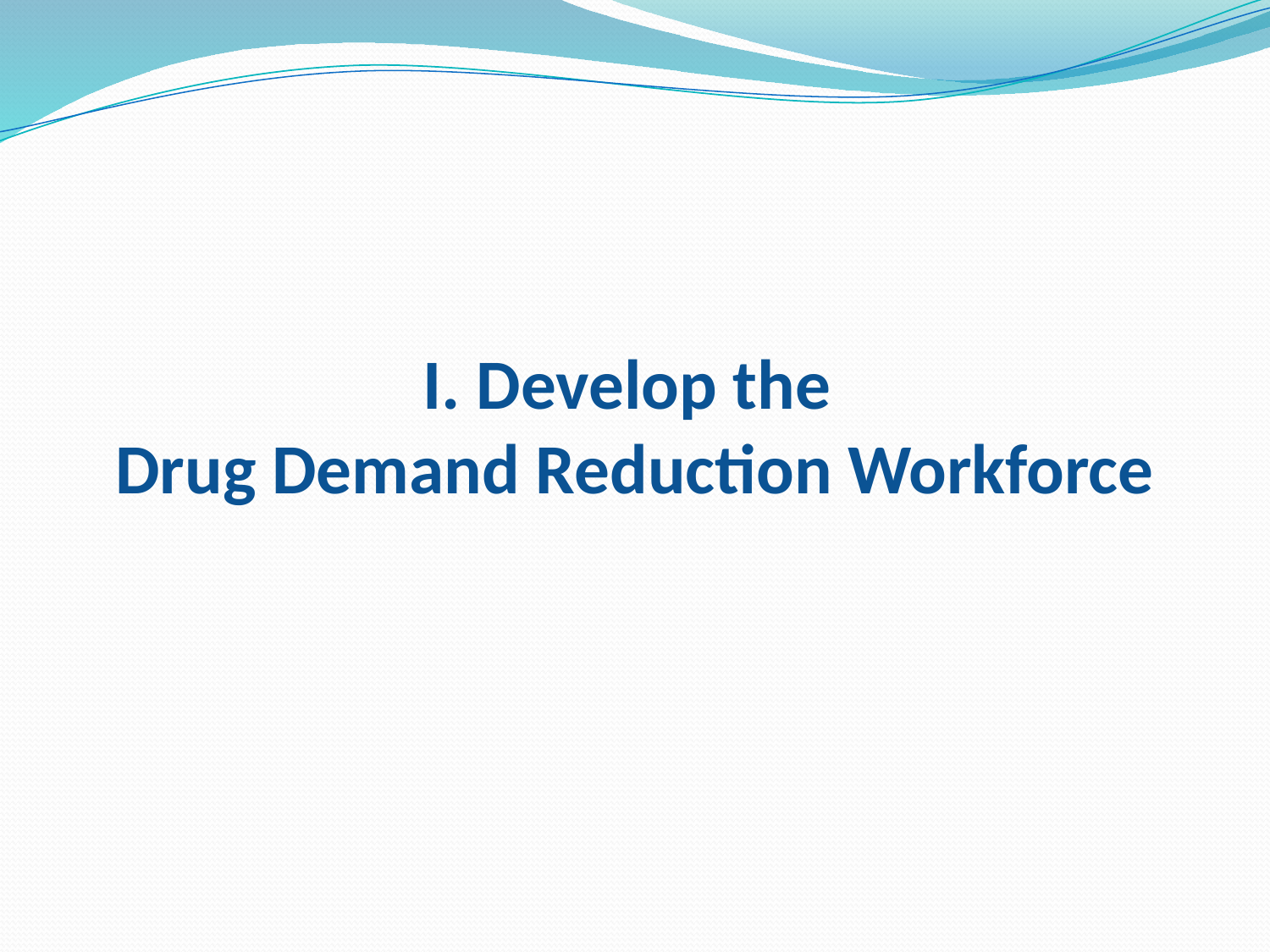

# I. Develop the Drug Demand Reduction Workforce